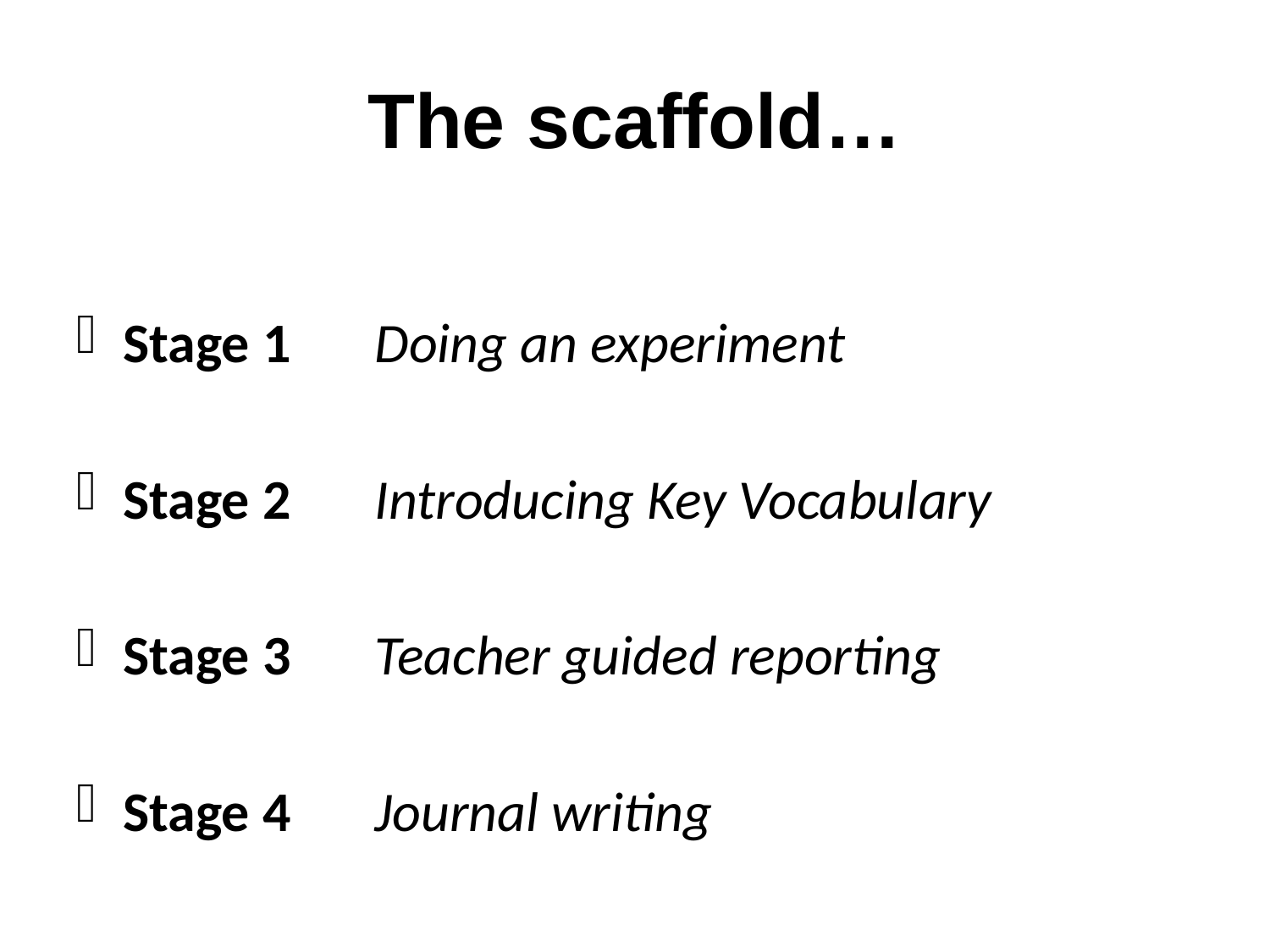

# The scaffold…

Stage 1	Doing an experiment

Stage 2 	Introducing Key Vocabulary

Stage 3 	Teacher guided reporting

Stage 4	Journal writing